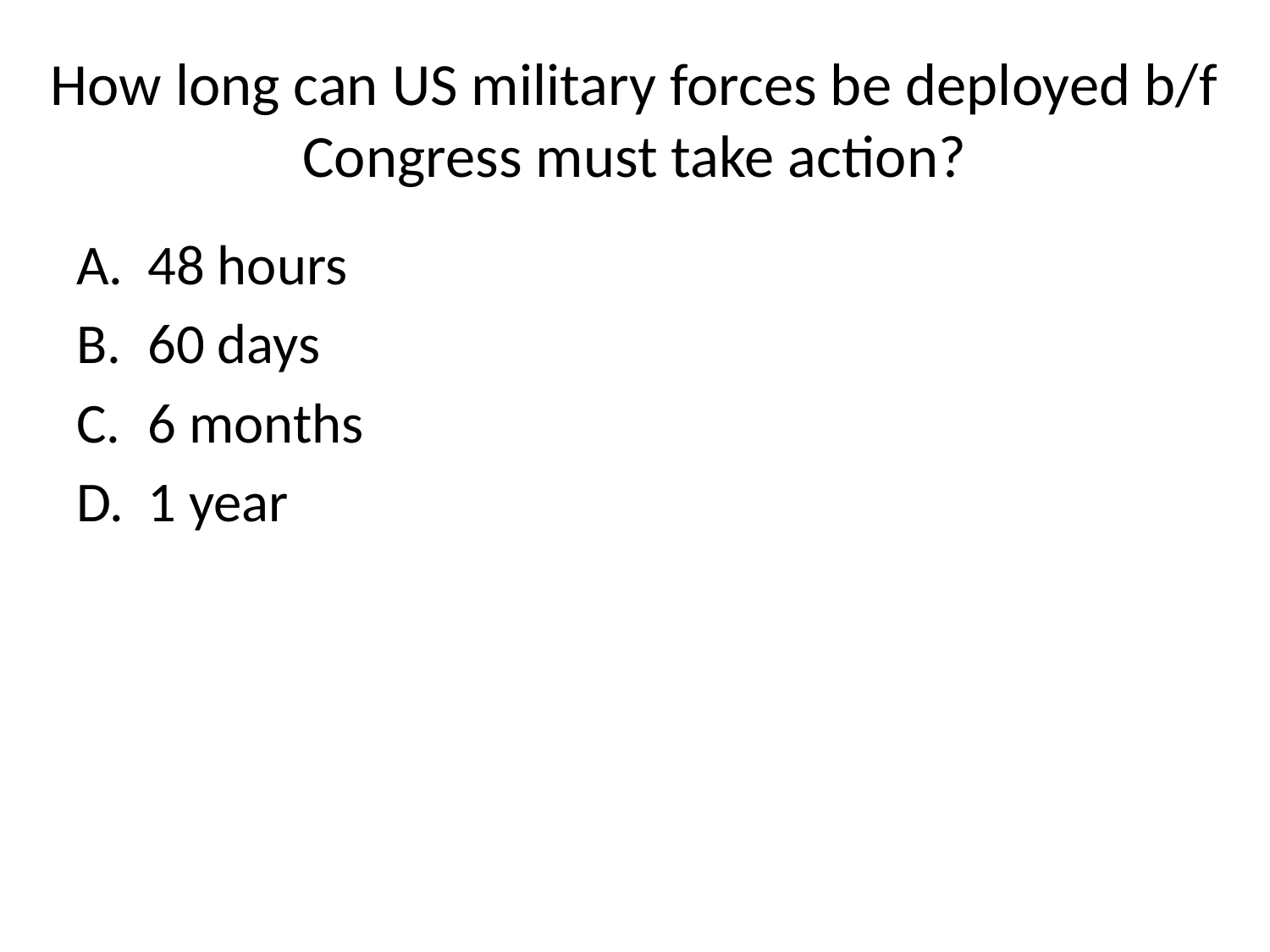

# How long can US military forces be deployed b/f Congress must take action?
48 hours
60 days
6 months
1 year